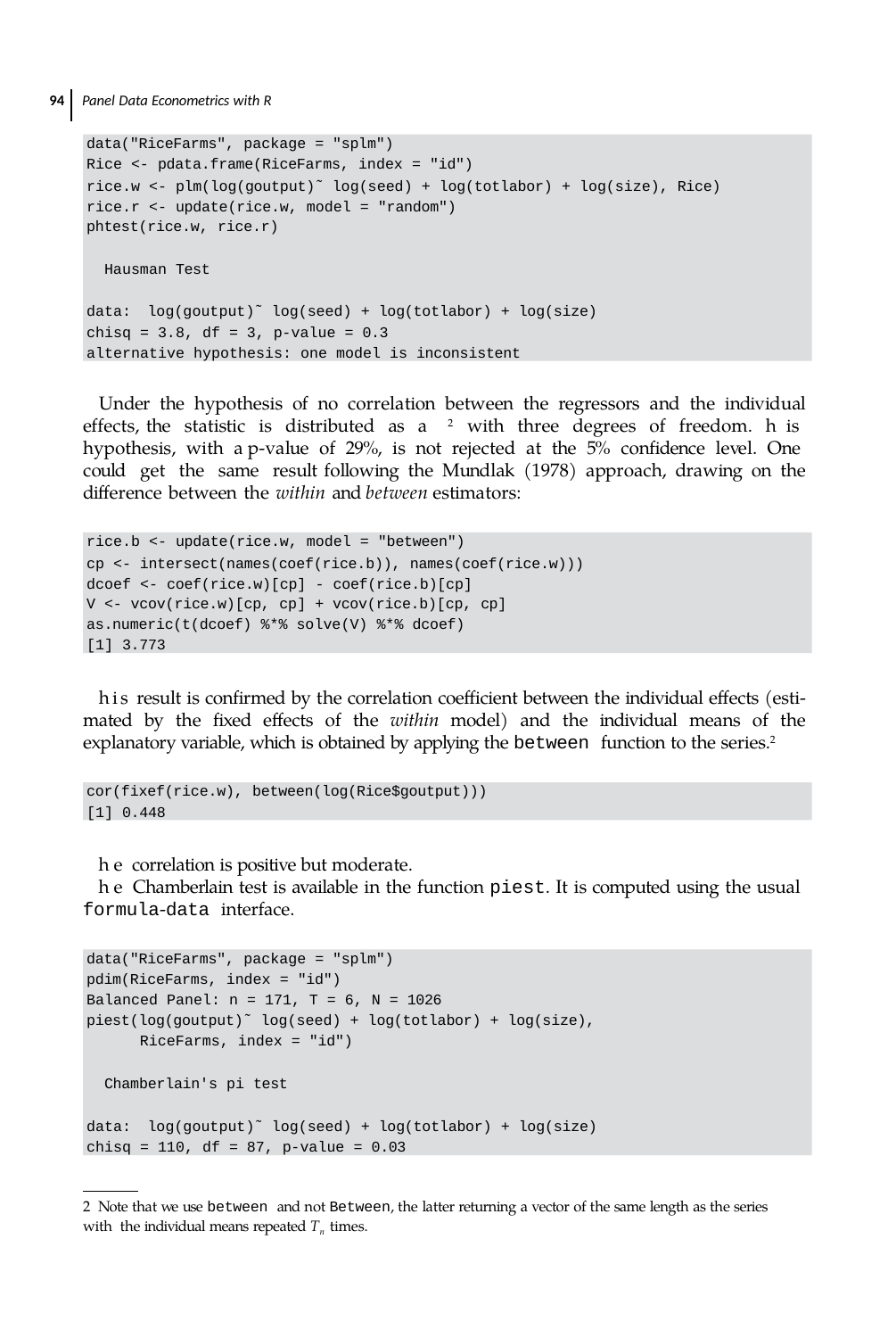

94  Panel Data Econometrics with R

data("RiceFarms", package = "splm")
Rice <- pdata.frame(RiceFarms, index = "id")
rice.w <- plm(log(goutput) ̃ log(seed) + log(totlabor) + log(size), Rice) rice.r <- update(rice.w, model = "random")
phtest(rice.w, rice.r)

Hausman Test

data: log(goutput) ̃ log(seed) + log(totlabor) + log(size) chisq = 3.8, df = 3, p-value = 0.3
alternative hypothesis: one model is inconsistent
Under the hypothesis of no correlation between the regressors and the individual effects, the  statistic  is  distributed  as  a   2   with  three  degrees  of  freedom.  his  hypothesis,  with  a p-value  of  29%,  is  not  rejected  at  the  5%  conﬁdence  level.  One  could  get  the  same  result following the Mundlak (1978) approach, drawing on the difference between the within and between estimators:
rice.b <- update(rice.w, model = "between")
cp <- intersect(names(coef(rice.b)), names(coef(rice.w))) dcoef <- coef(rice.w)[cp] - coef(rice.b)[cp]
V <- vcov(rice.w)[cp, cp] + vcov(rice.b)[cp, cp]
as.numeric(t(dcoef) %*% solve(V) %*% dcoef) [1] 3.773
his result is conﬁrmed by the correlation coeﬃcient between the individual effects (esti- mated by the ﬁxed effects of the within model) and the individual means of the explanatory variable, which is obtained by applying the between function to the series.2
cor(fixef(rice.w), between(log(Rice$goutput)))
[1] 0.448
he correlation is positive but moderate.
he Chamberlain test is available in the function piest. It is computed using the usual
formula-data interface.
data("RiceFarms", package = "splm")
pdim(RiceFarms, index = "id")
Balanced Panel: n = 171, T = 6, N = 1026 piest(log(goutput) ̃ log(seed) + log(totlabor) + log(size),
RiceFarms, index = "id")

Chamberlain's pi test

data: log(goutput) ̃ log(seed) + log(totlabor) + log(size) chisq = 110, df = 87, p-value = 0.03

2 Note that we use between and not Between, the latter returning a vector of the same length as the series with the individual means repeated Tn times.